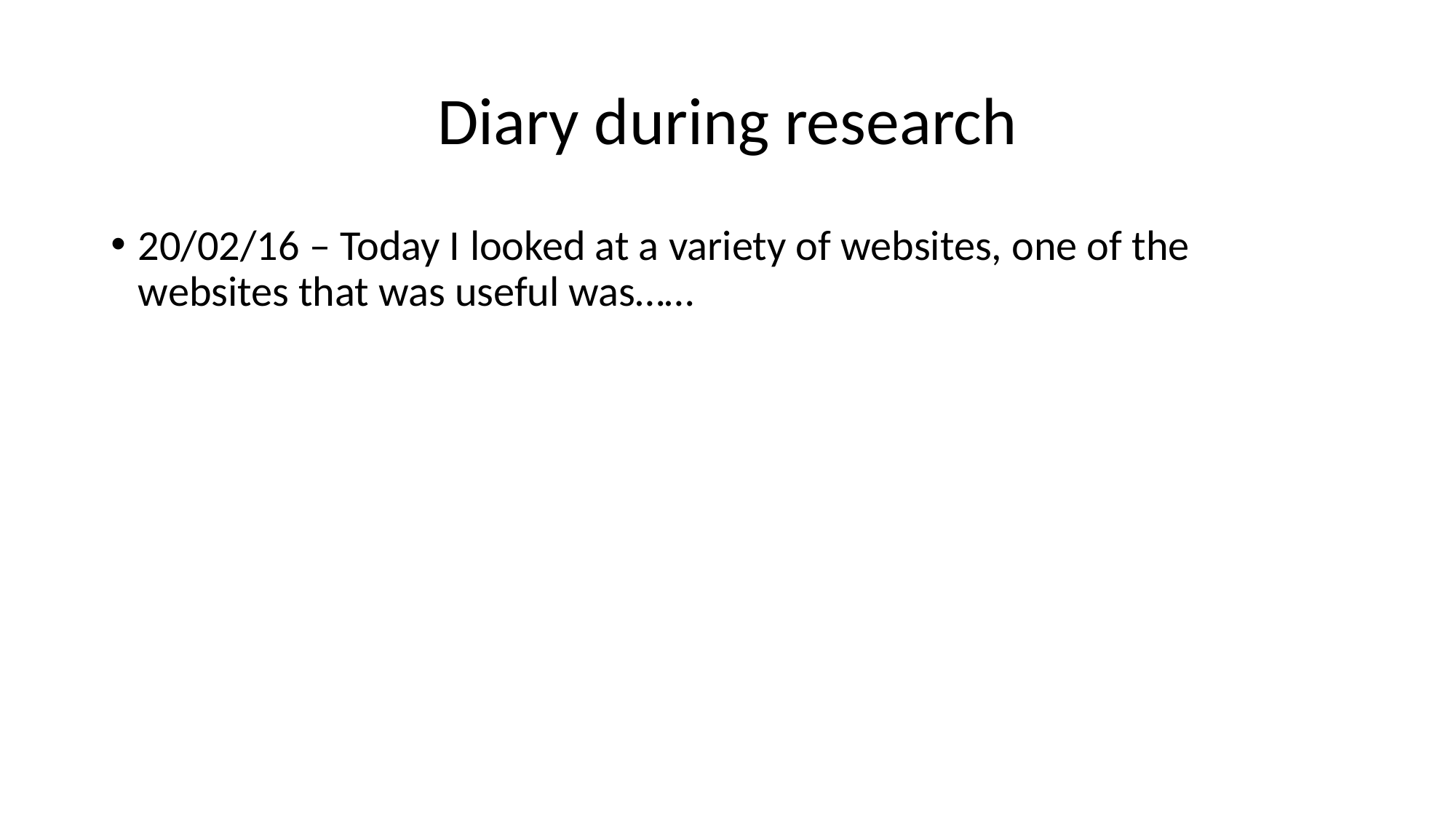

# Diary during research
20/02/16 – Today I looked at a variety of websites, one of the websites that was useful was……